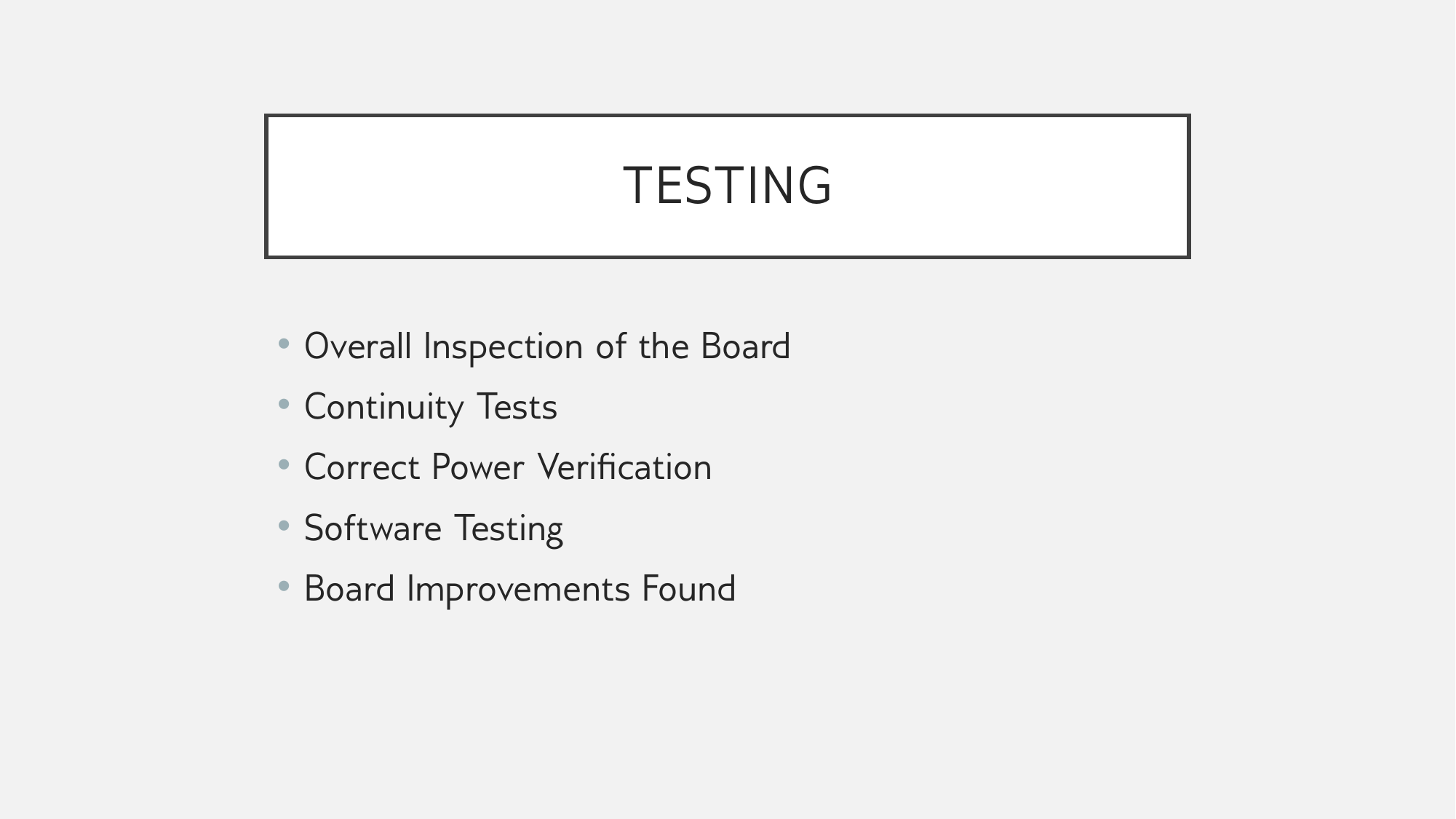

# Testing
Overall Inspection of the Board
Continuity Tests
Correct Power Verification
Software Testing
Board Improvements Found